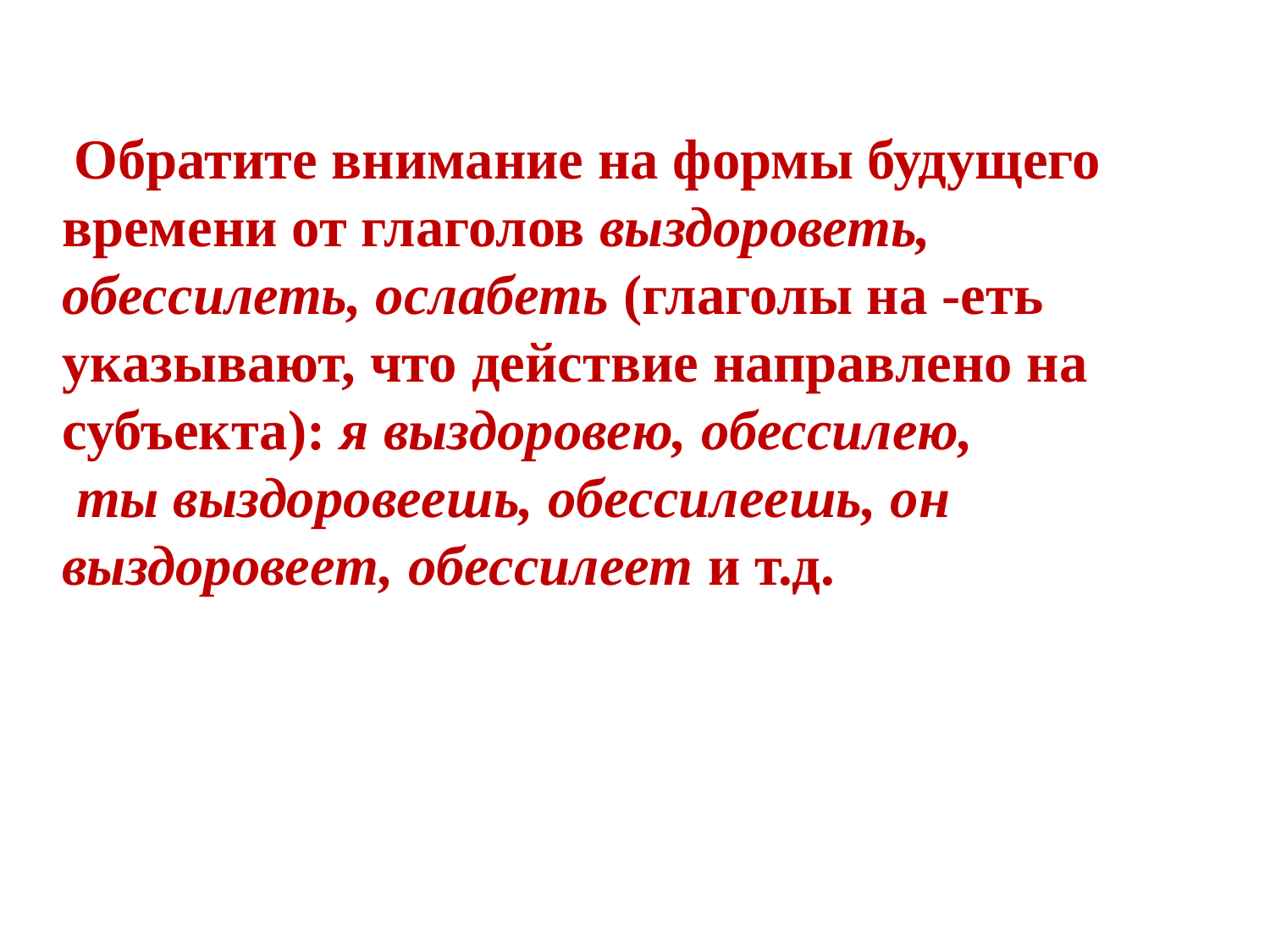

Обратите внимание на формы будущего времени от глаголов выздороветь, обессилеть, ослабеть (глаголы на -еть указывают, что действие направлено на субъекта): я выздоровею, обессилею,
 ты выздоровеешь, обессилеешь, он выздоровеет, обессилеет и т.д.